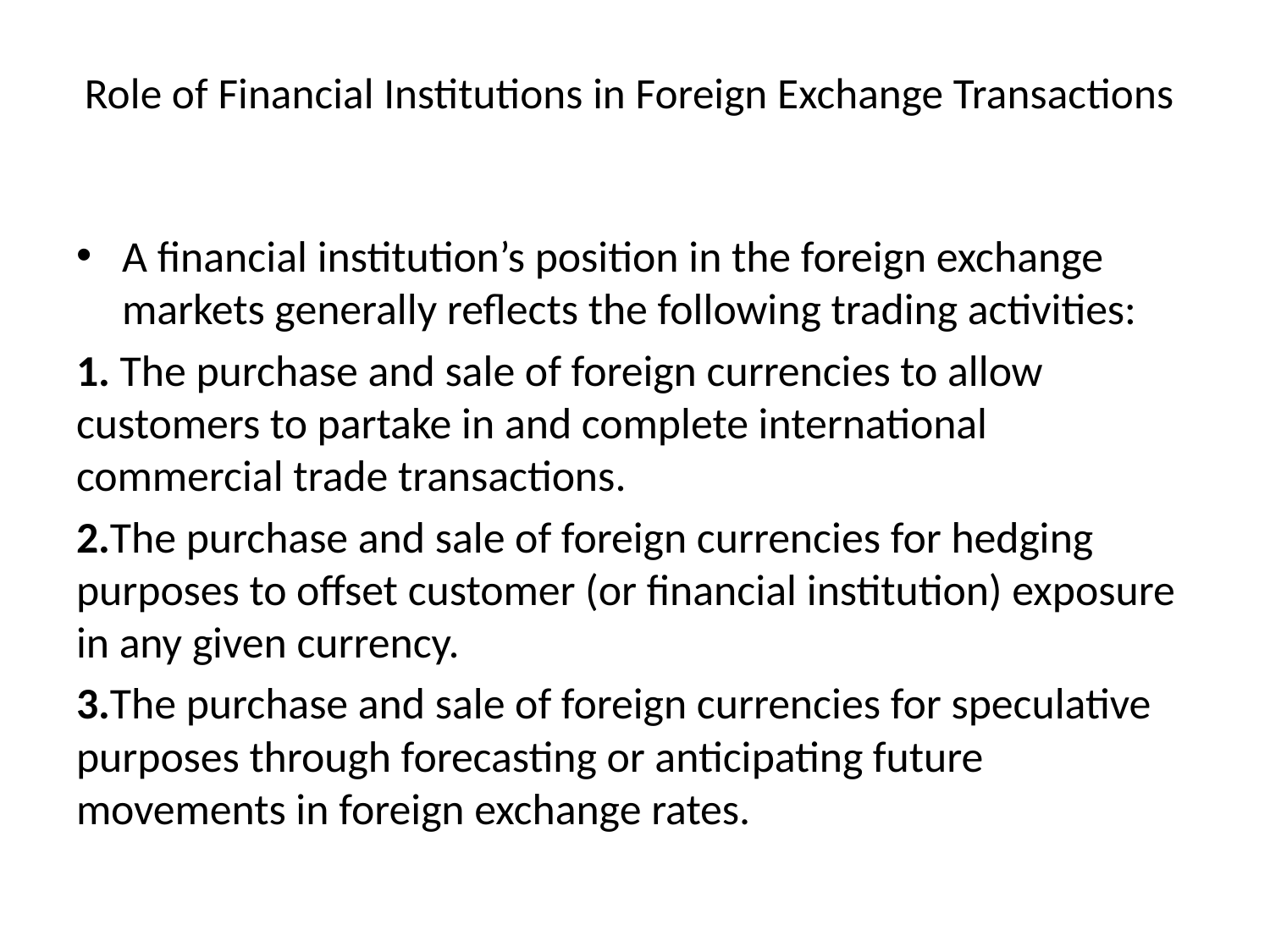

# Role of Financial Institutions in Foreign Exchange Transactions
A financial institution’s position in the foreign exchange markets generally reflects the following trading activities:
1. The purchase and sale of foreign currencies to allow customers to partake in and complete international commercial trade transactions.
2.The purchase and sale of foreign currencies for hedging purposes to offset customer (or financial institution) exposure in any given currency.
3.The purchase and sale of foreign currencies for speculative purposes through forecasting or anticipating future movements in foreign exchange rates.